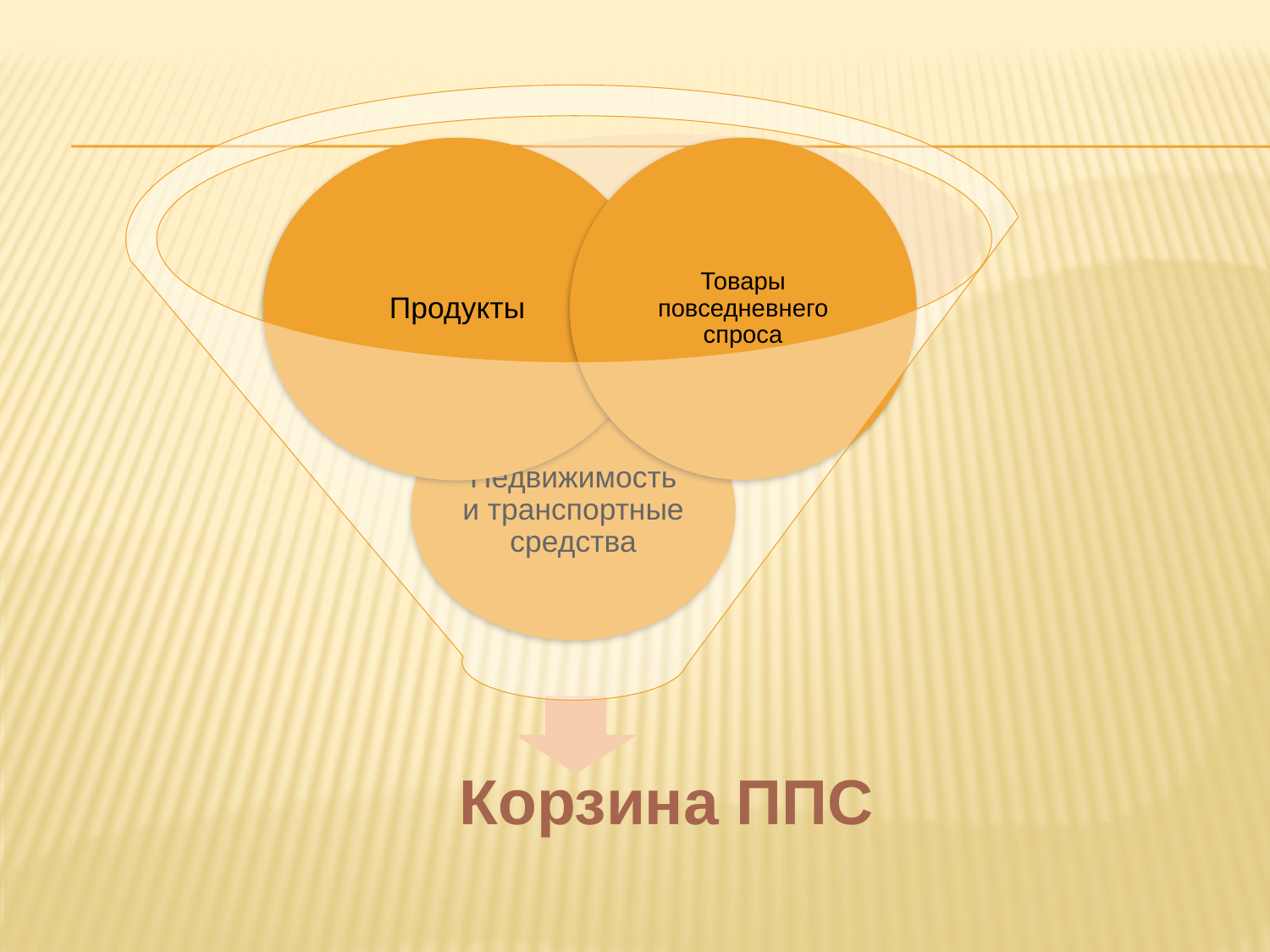

#
Корзина ППС
Недвижимость и транспортные средства
Продукты
Товары повседневнего спроса